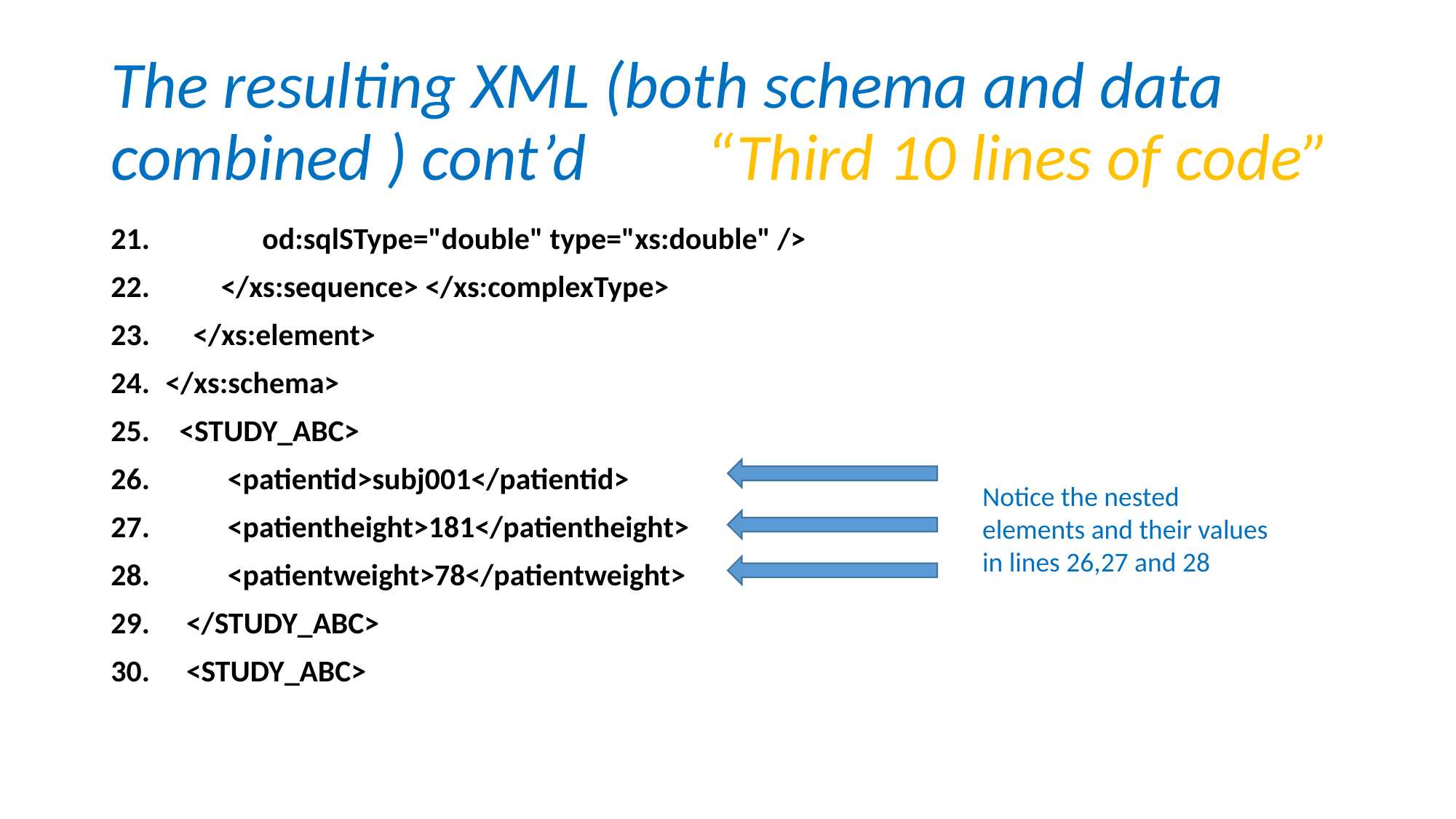

# The resulting XML (both schema and data combined ) cont’d        “Third 10 lines of code”
              od:sqlSType="double" type="xs:double" />
        </xs:sequence> </xs:complexType>
    </xs:element>
</xs:schema>
  <STUDY_ABC>
         <patientid>subj001</patientid>
         <patientheight>181</patientheight>
         <patientweight>78</patientweight>
   </STUDY_ABC>
   <STUDY_ABC>

Notice the nested elements and their values in lines 26,27 and 28